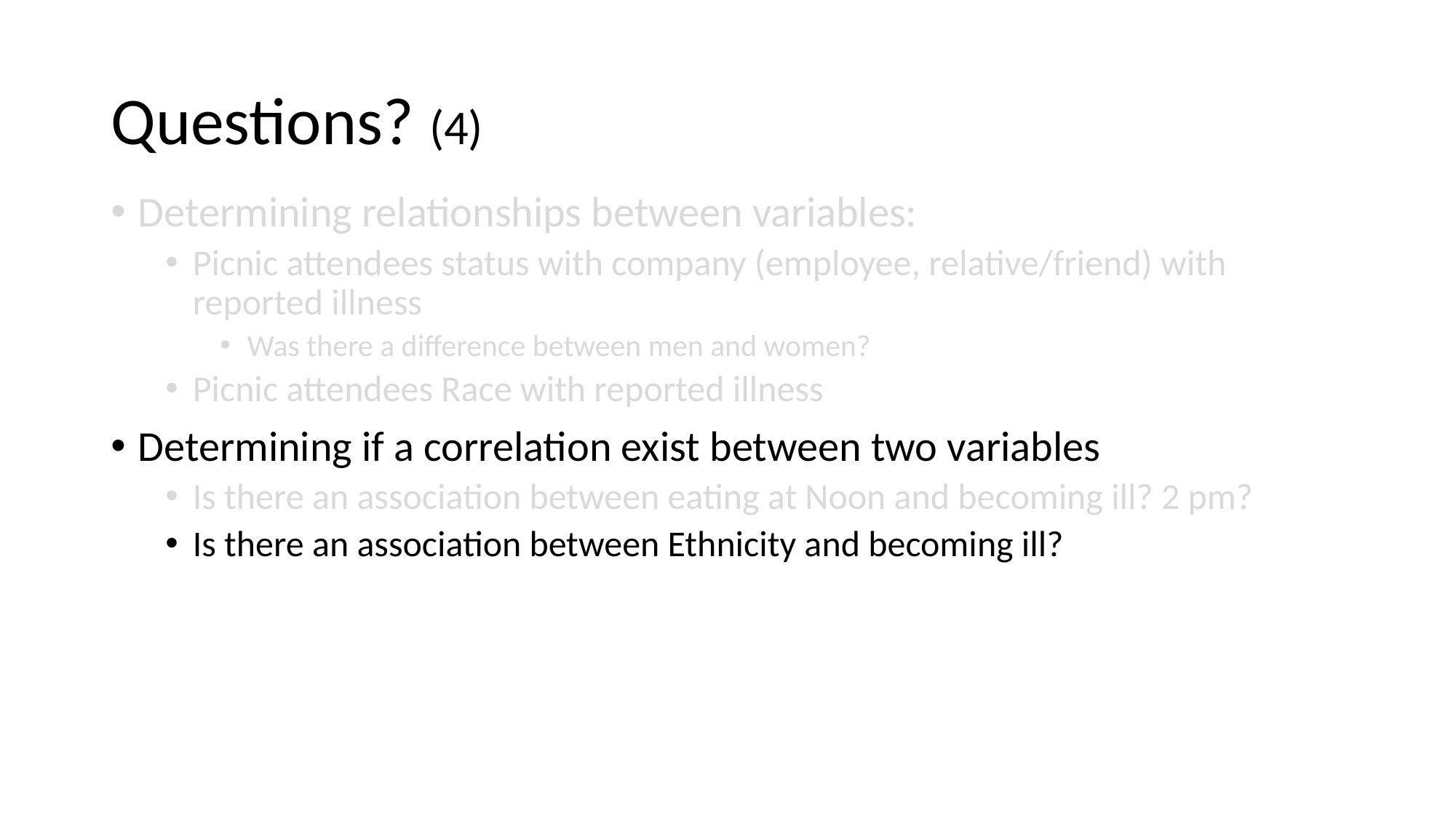

# Questions? (4)
Determining relationships between variables:
Picnic attendees status with company (employee, relative/friend) with reported illness
Was there a difference between men and women?
Picnic attendees Race with reported illness
Determining if a correlation exist between two variables
Is there an association between eating at Noon and becoming ill? 2 pm?
Is there an association between Ethnicity and becoming ill?